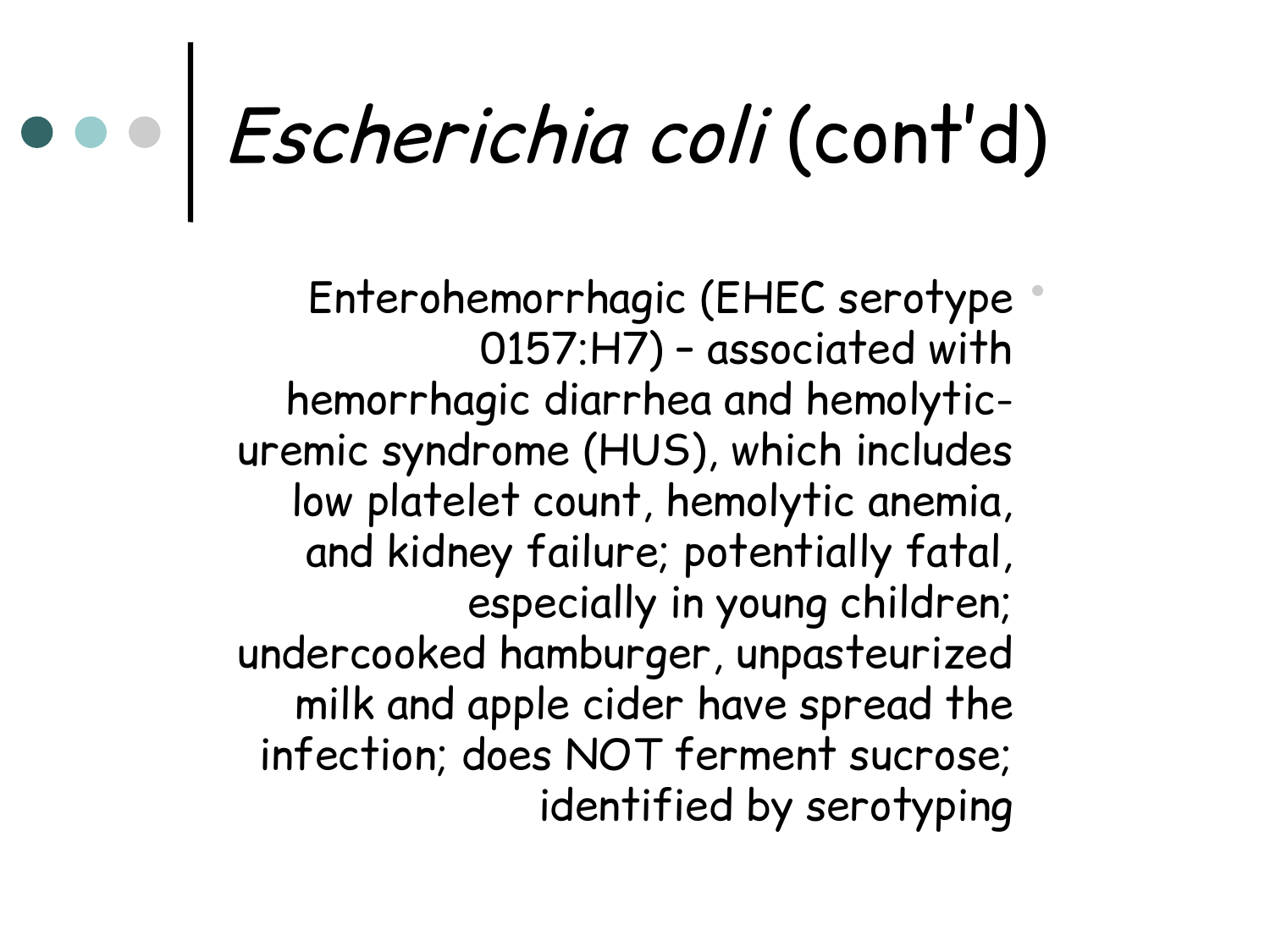

# Escherichia coli (cont’d)
Enterohemorrhagic (EHEC serotype 0157:H7) – associated with hemorrhagic diarrhea and hemolytic-uremic syndrome (HUS), which includes low platelet count, hemolytic anemia, and kidney failure; potentially fatal, especially in young children; undercooked hamburger, unpasteurized milk and apple cider have spread the infection; does NOT ferment sucrose; identified by serotyping